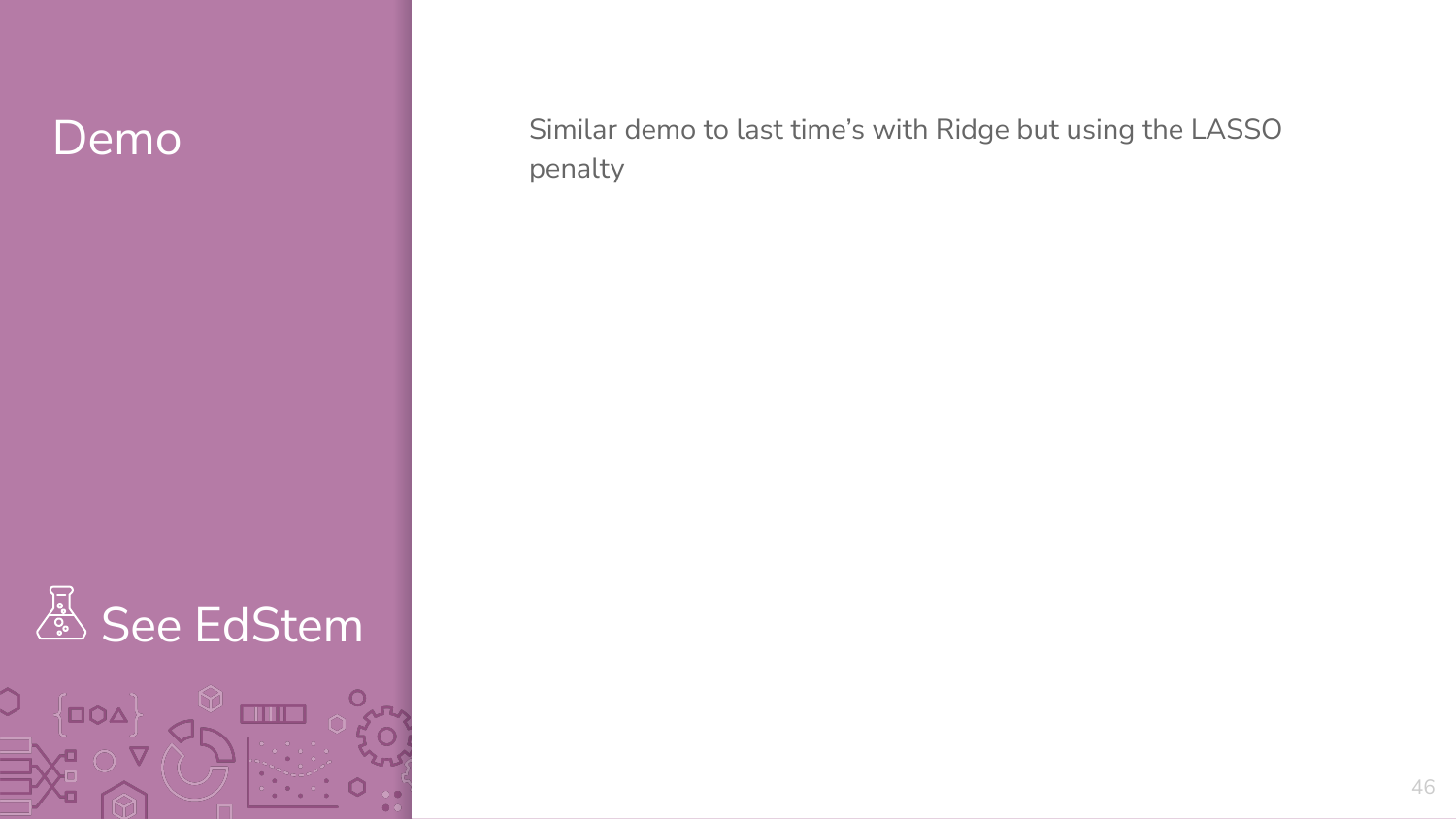

Similar demo to last time’s with Ridge but using the LASSO penalty
# Demo
See EdStem
46